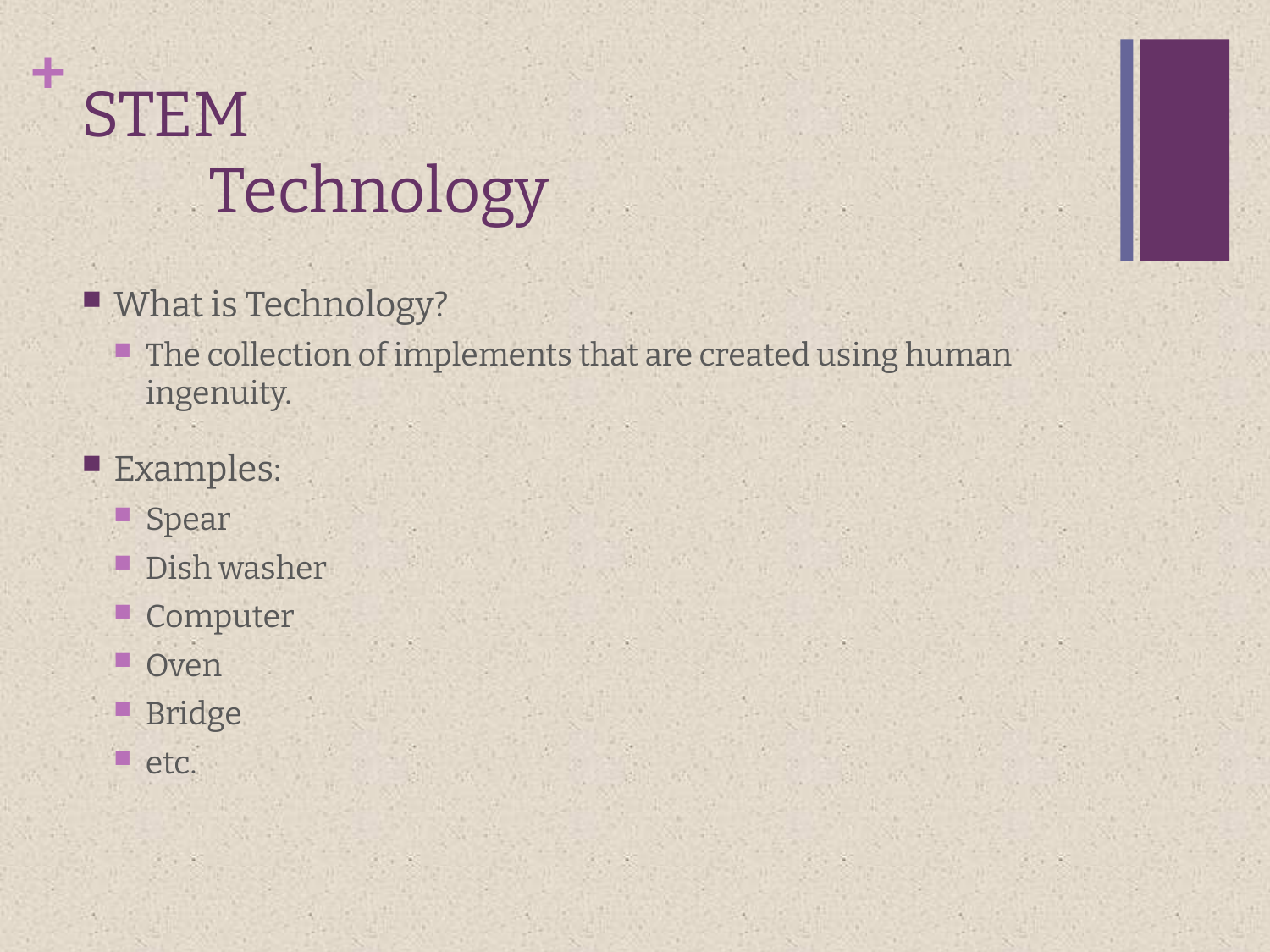

# STEM Technology
What is Technology?
The collection of implements that are created using human ingenuity.
Examples:
Spear
Dish washer
Computer
Oven
Bridge
etc.